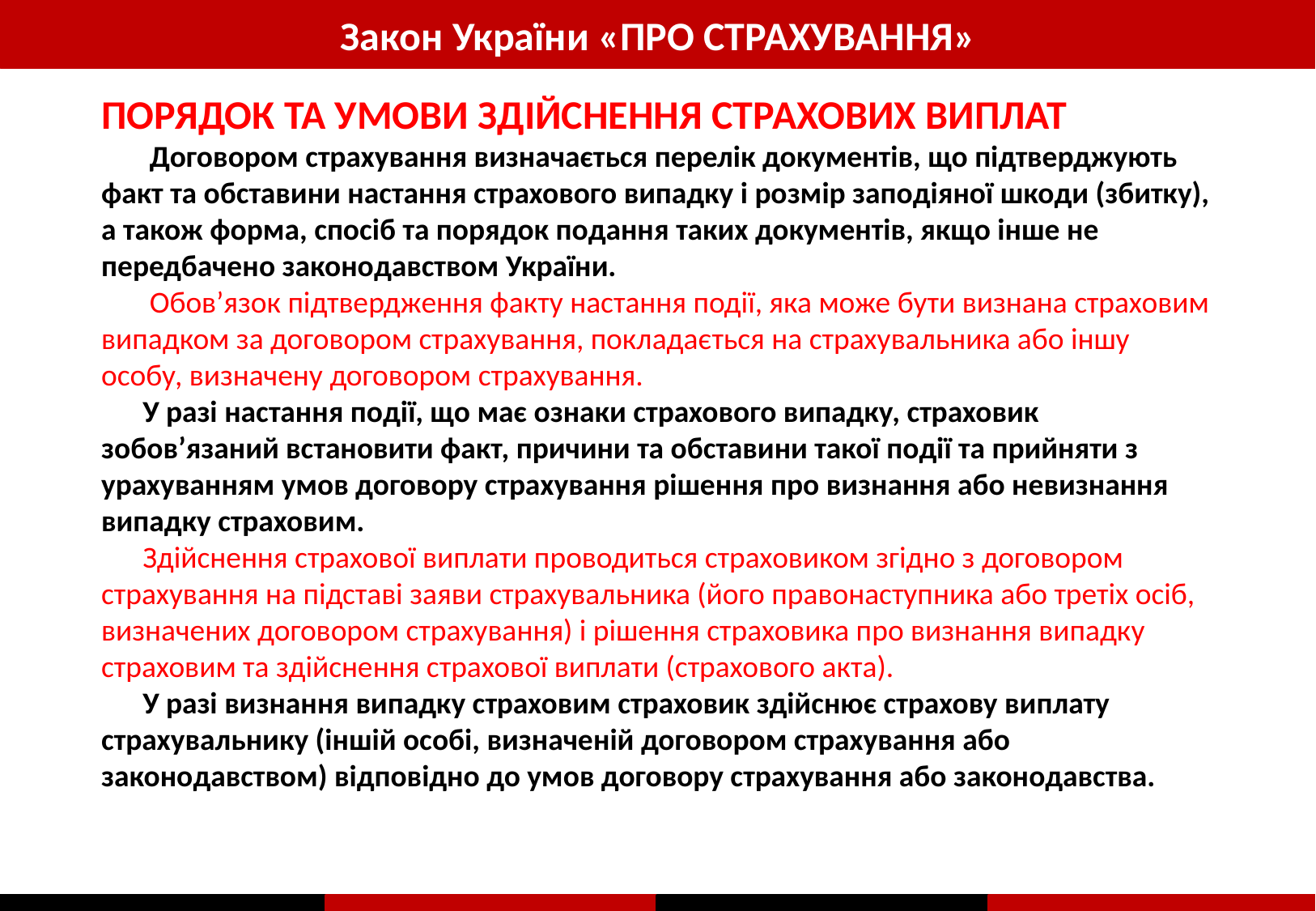

Закон України «ПРО СТРАХУВАННЯ»
ПОРЯДОК ТА УМОВИ ЗДІЙСНЕННЯ СТРАХОВИХ ВИПЛАТ
       Договором страхування визначається перелік документів, що підтверджують факт та обставини настання страхового випадку і розмір заподіяної шкоди (збитку), а також форма, спосіб та порядок подання таких документів, якщо інше не передбачено законодавством України.
       Обов’язок підтвердження факту настання події, яка може бути визнана страховим випадком за договором страхування, покладається на страхувальника або іншу особу, визначену договором страхування.
      У разі настання події, що має ознаки страхового випадку, страховик зобов’язаний встановити факт, причини та обставини такої події та прийняти з урахуванням умов договору страхування рішення про визнання або невизнання випадку страховим.
      Здійснення страхової виплати проводиться страховиком згідно з договором страхування на підставі заяви страхувальника (його правонаступника або третіх осіб, визначених договором страхування) і рішення страховика про визнання випадку страховим та здійснення страхової виплати (страхового акта).
      У разі визнання випадку страховим страховик здійснює страхову виплату страхувальнику (іншій особі, визначеній договором страхування або законодавством) відповідно до умов договору страхування або законодавства.